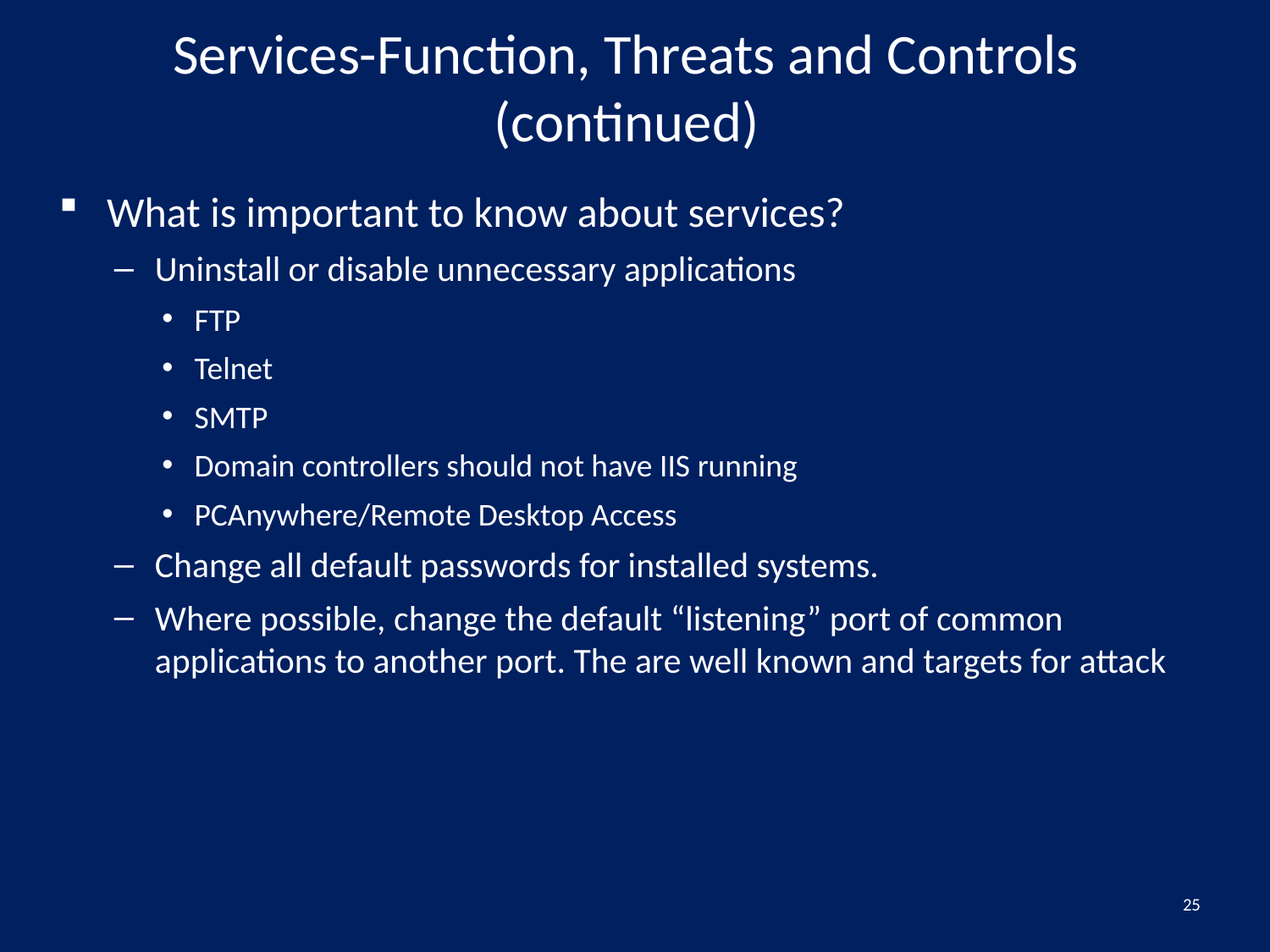

# Services-Function, Threats and Controls (continued)
What is important to know about services?
Uninstall or disable unnecessary applications
FTP
Telnet
SMTP
Domain controllers should not have IIS running
PCAnywhere/Remote Desktop Access
Change all default passwords for installed systems.
Where possible, change the default “listening” port of common applications to another port. The are well known and targets for attack